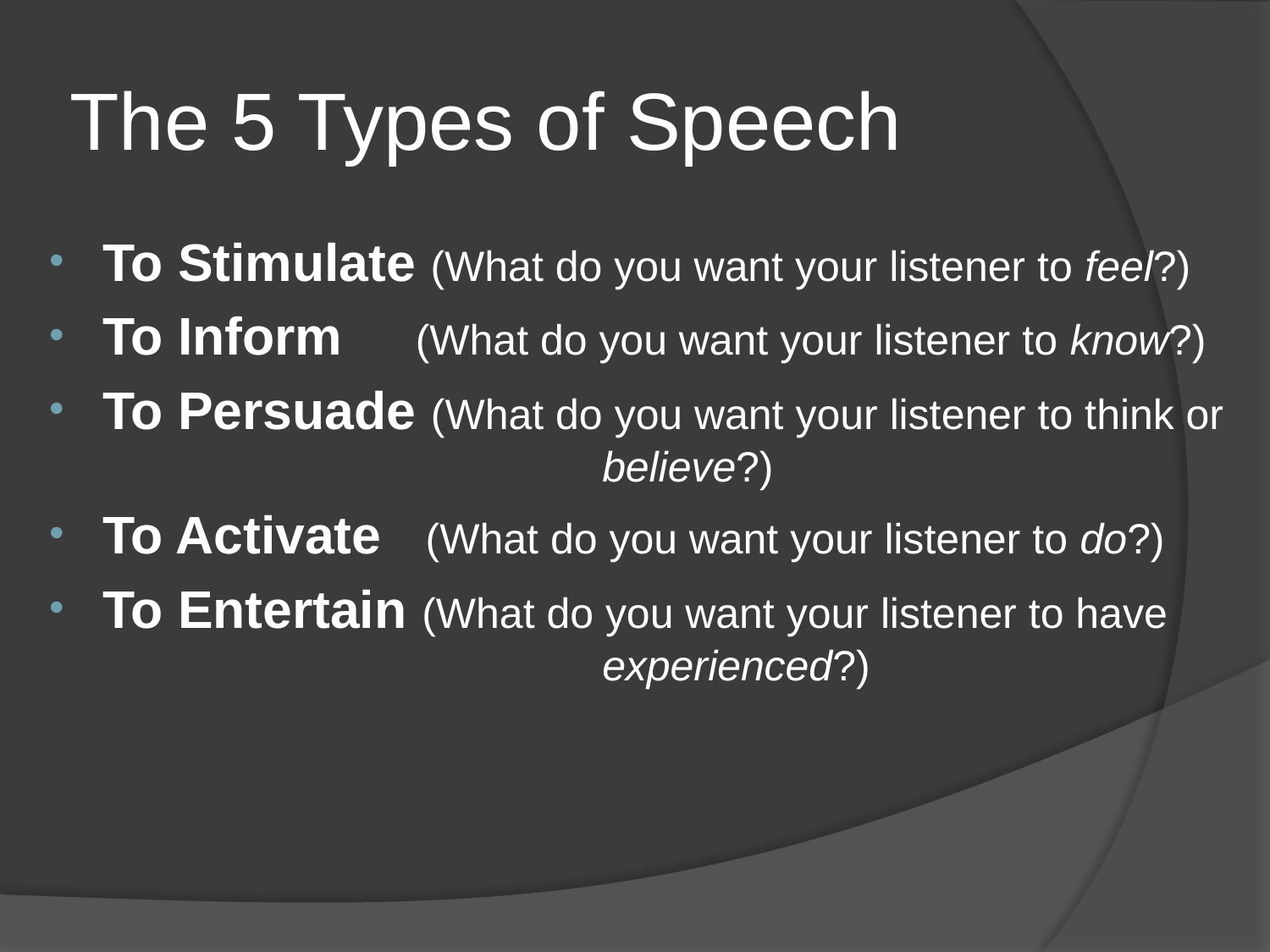

# The 5 Types of Speech
To Stimulate (What do you want your listener to feel?)
To Inform     (What do you want your listener to know?)
To Persuade (What do you want your listener to think or 			          believe?)
To Activate   (What do you want your listener to do?)
To Entertain (What do you want your listener to have 			          experienced?)